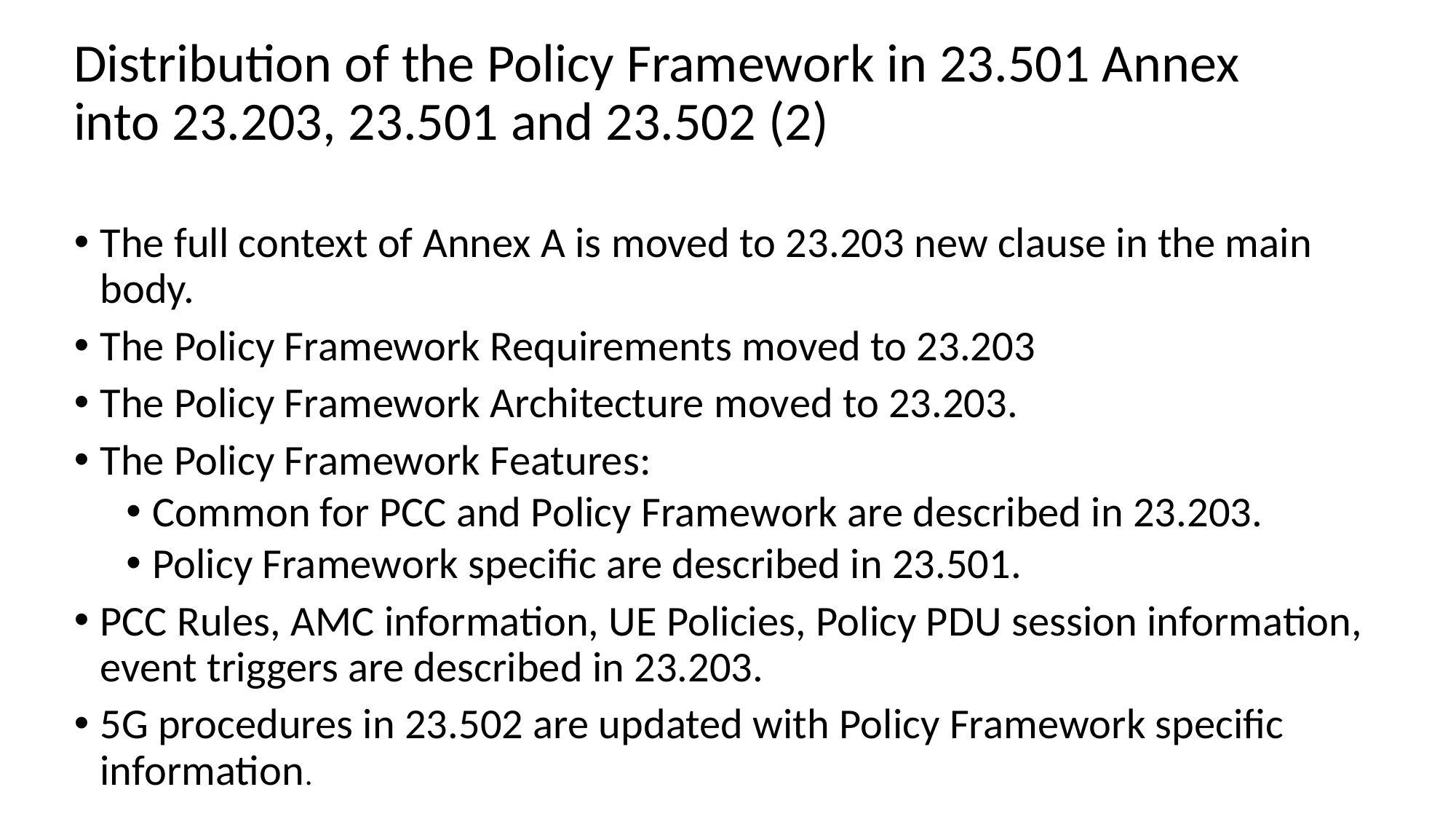

# Distribution of the Policy Framework in 23.501 Annex into 23.203, 23.501 and 23.502 (2)
The full context of Annex A is moved to 23.203 new clause in the main body.
The Policy Framework Requirements moved to 23.203
The Policy Framework Architecture moved to 23.203.
The Policy Framework Features:
Common for PCC and Policy Framework are described in 23.203.
Policy Framework specific are described in 23.501.
PCC Rules, AMC information, UE Policies, Policy PDU session information, event triggers are described in 23.203.
5G procedures in 23.502 are updated with Policy Framework specific information.